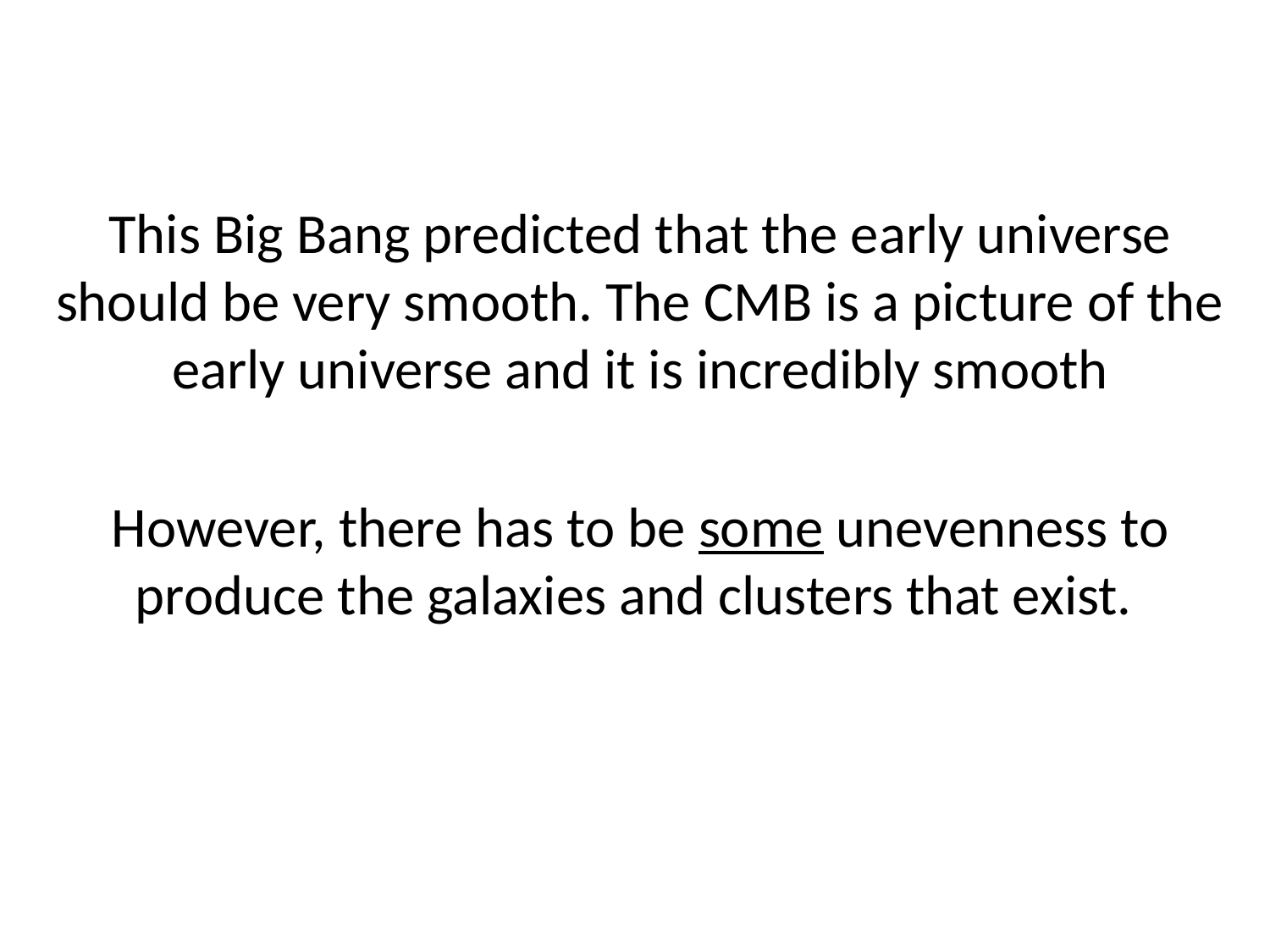

This Big Bang predicted that the early universe should be very smooth. The CMB is a picture of the early universe and it is incredibly smooth

However, there has to be some unevenness to produce the galaxies and clusters that exist.